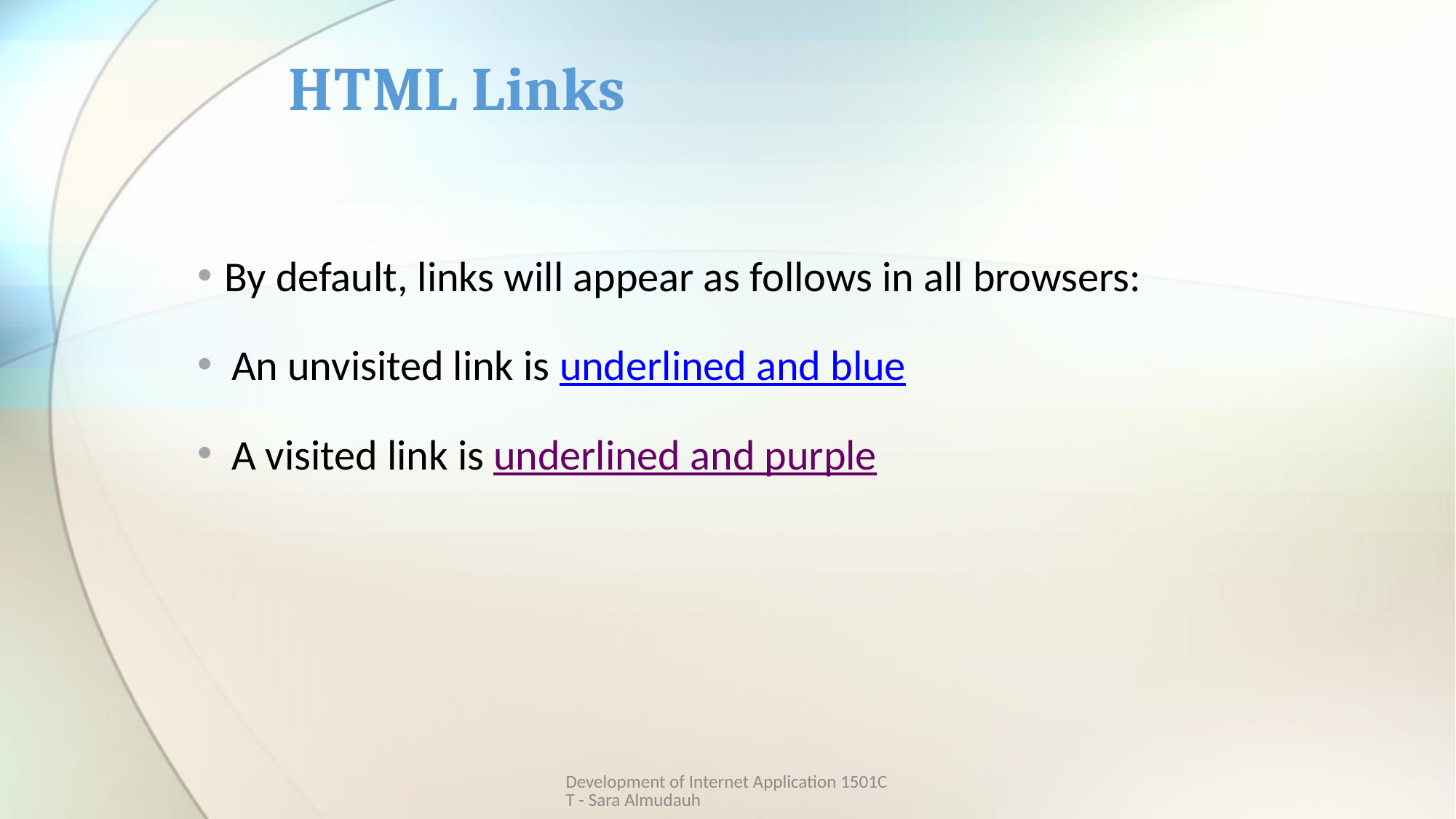

# HTML Links
By default, links will appear as follows in all browsers:
An unvisited link is underlined and blue
A visited link is underlined and purple

Development of Internet Application 1501CT - Sara Almudauh